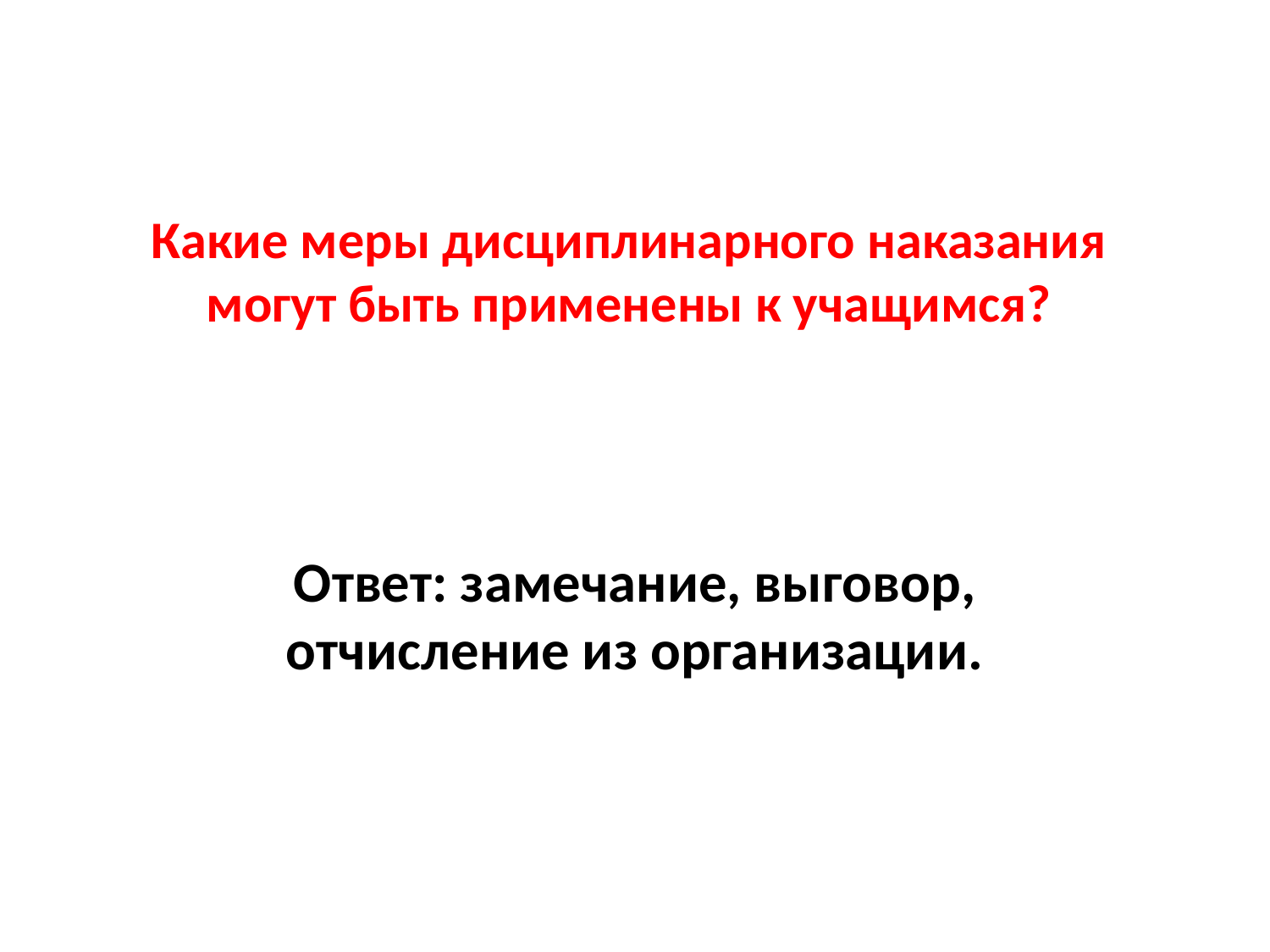

# Какие меры дисциплинарного наказания могут быть применены к учащимся?
Ответ: замечание, выговор, отчисление из организации.